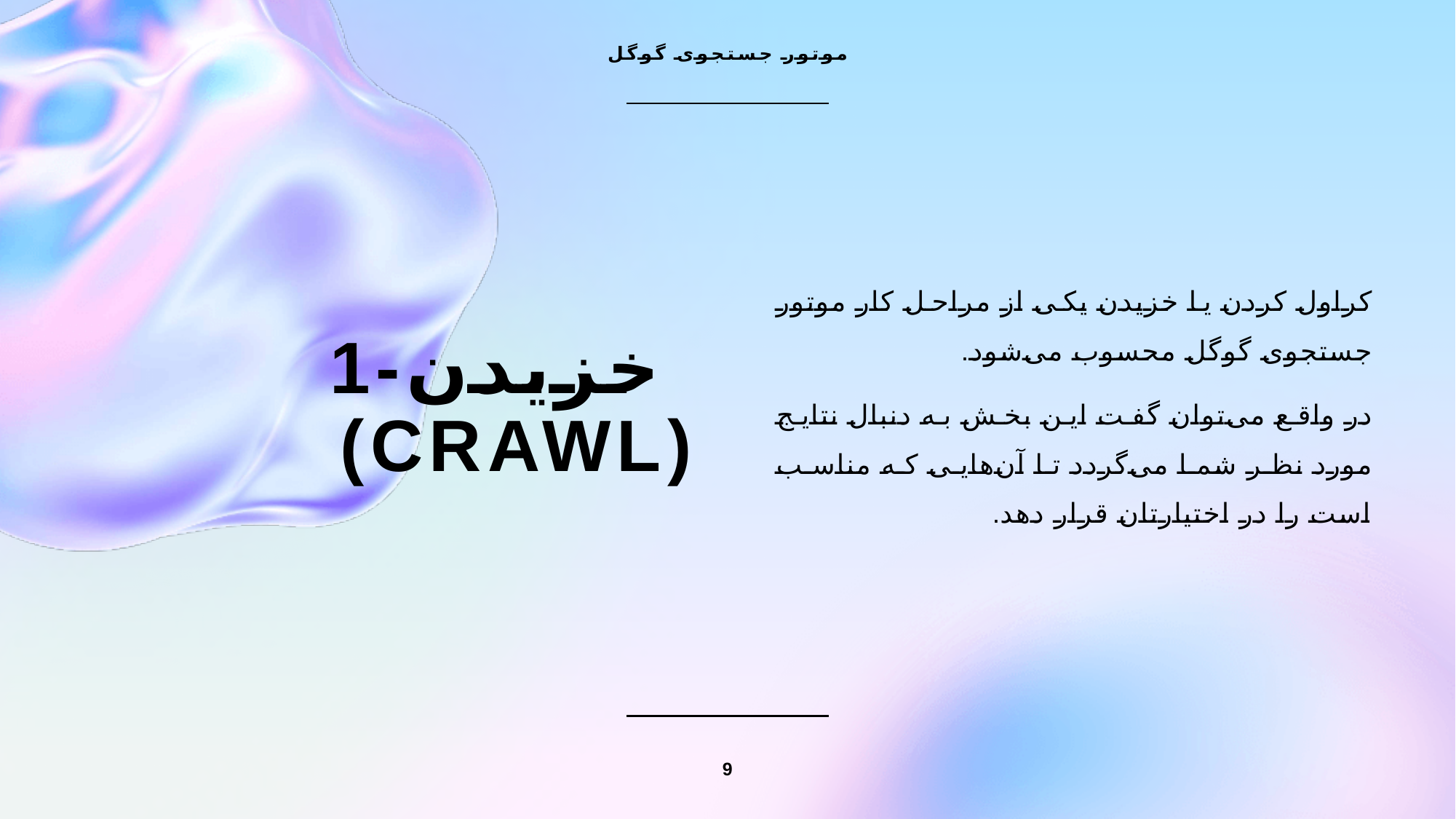

موتور جستجوی گوگل
# 1-خزیدن (crawl)
کراول کردن یا خزیدن یکی از مراحل کار موتور جستجوی گوگل محسوب می‌شود.
در واقع می‌توان گفت این بخش به دنبال نتایج مورد نظر شما می‌گردد تا آن‌هایی که مناسب است را در اختیارتان قرار دهد.

9